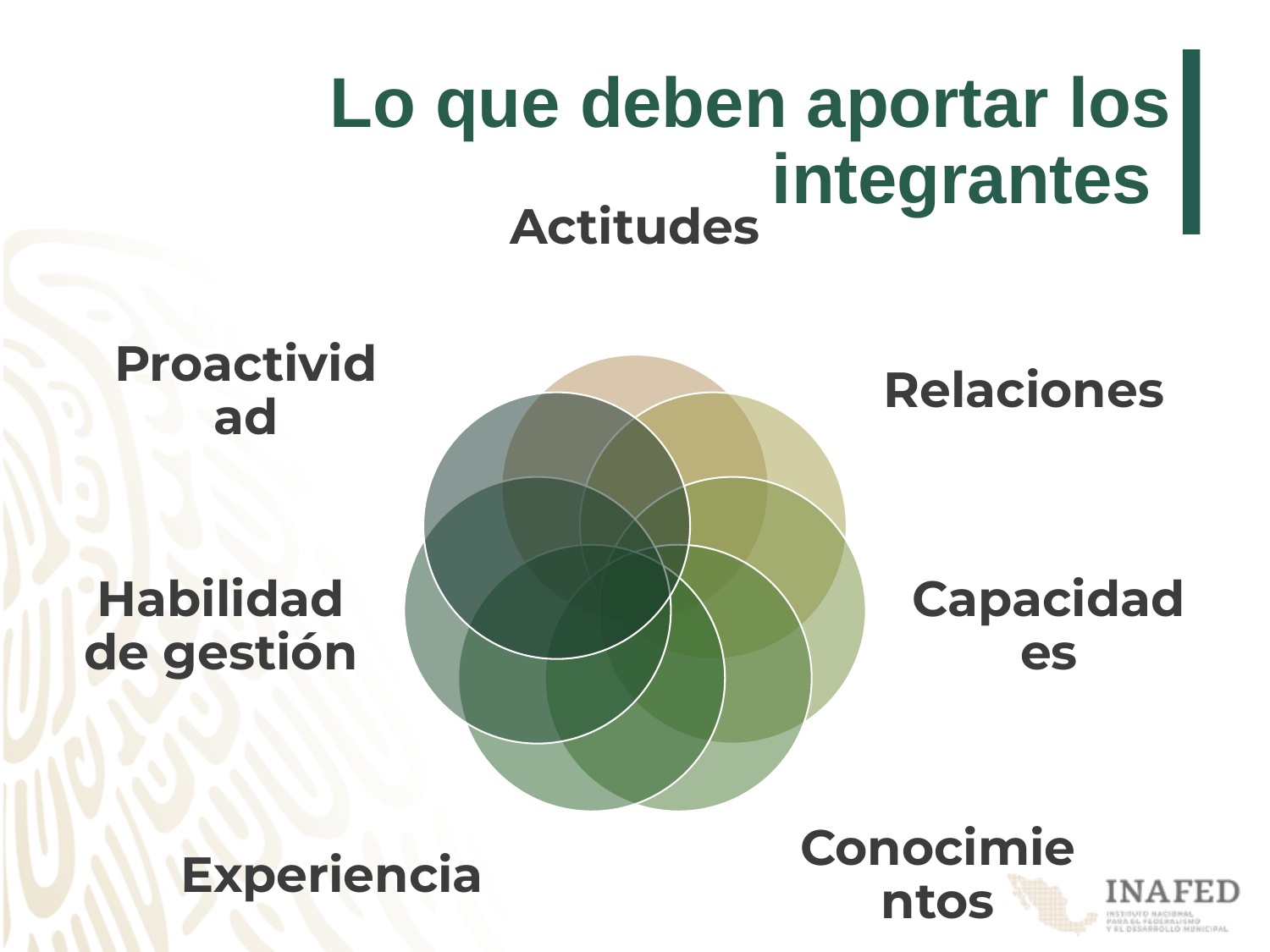

# Lo que deben aportar los integrantes
Actitudes
Relaciones
Capacidades
Conocimientos
Experiencia
Habilidad de gestión
Proactividad